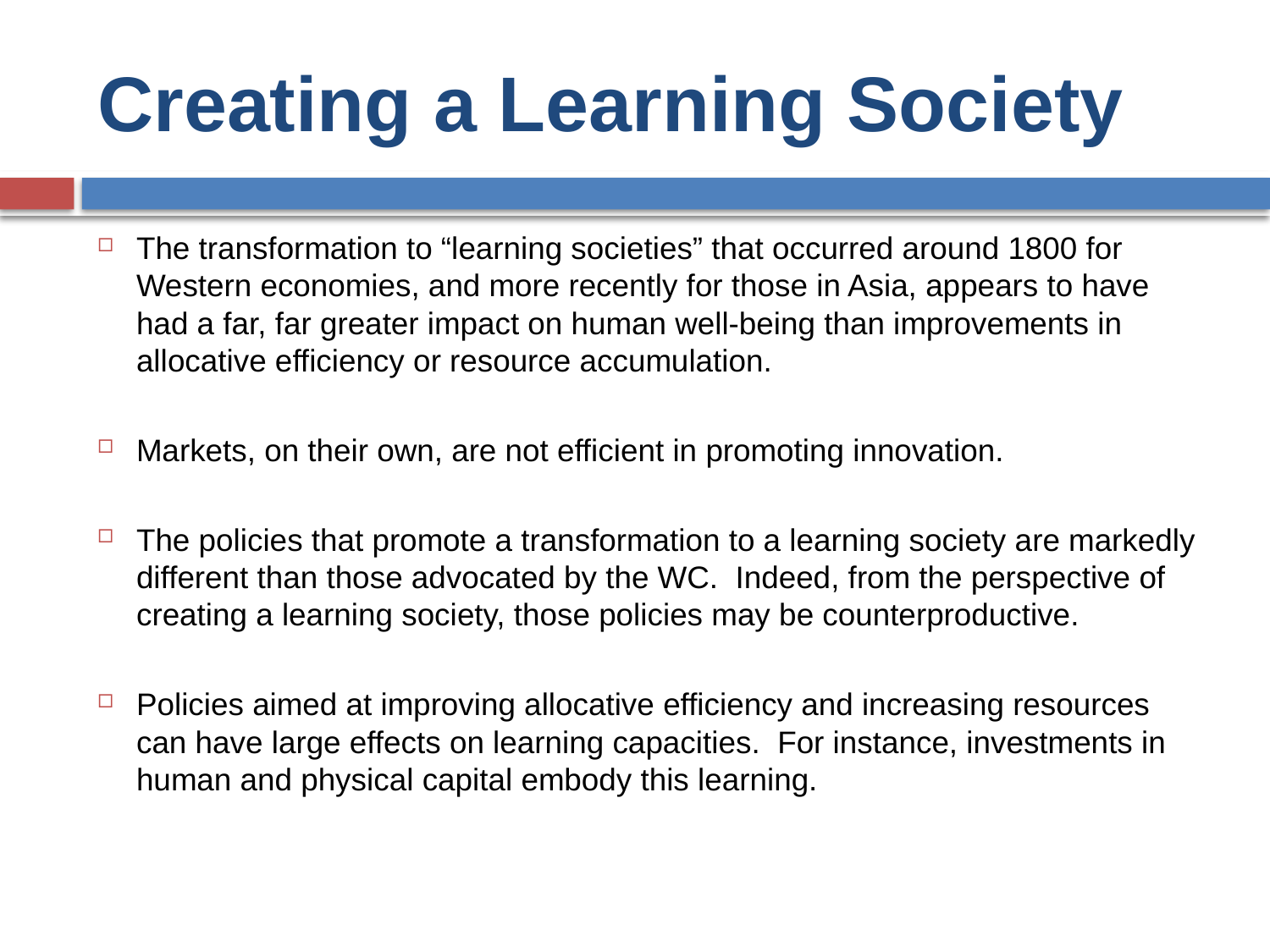

# Creating a Learning Society
The transformation to “learning societies” that occurred around 1800 for Western economies, and more recently for those in Asia, appears to have had a far, far greater impact on human well-being than improvements in allocative efficiency or resource accumulation.

Markets, on their own, are not efficient in promoting innovation.

The policies that promote a transformation to a learning society are markedly different than those advocated by the WC.  Indeed, from the perspective of creating a learning society, those policies may be counterproductive.

Policies aimed at improving allocative efficiency and increasing resources can have large effects on learning capacities.  For instance, investments in human and physical capital embody this learning.